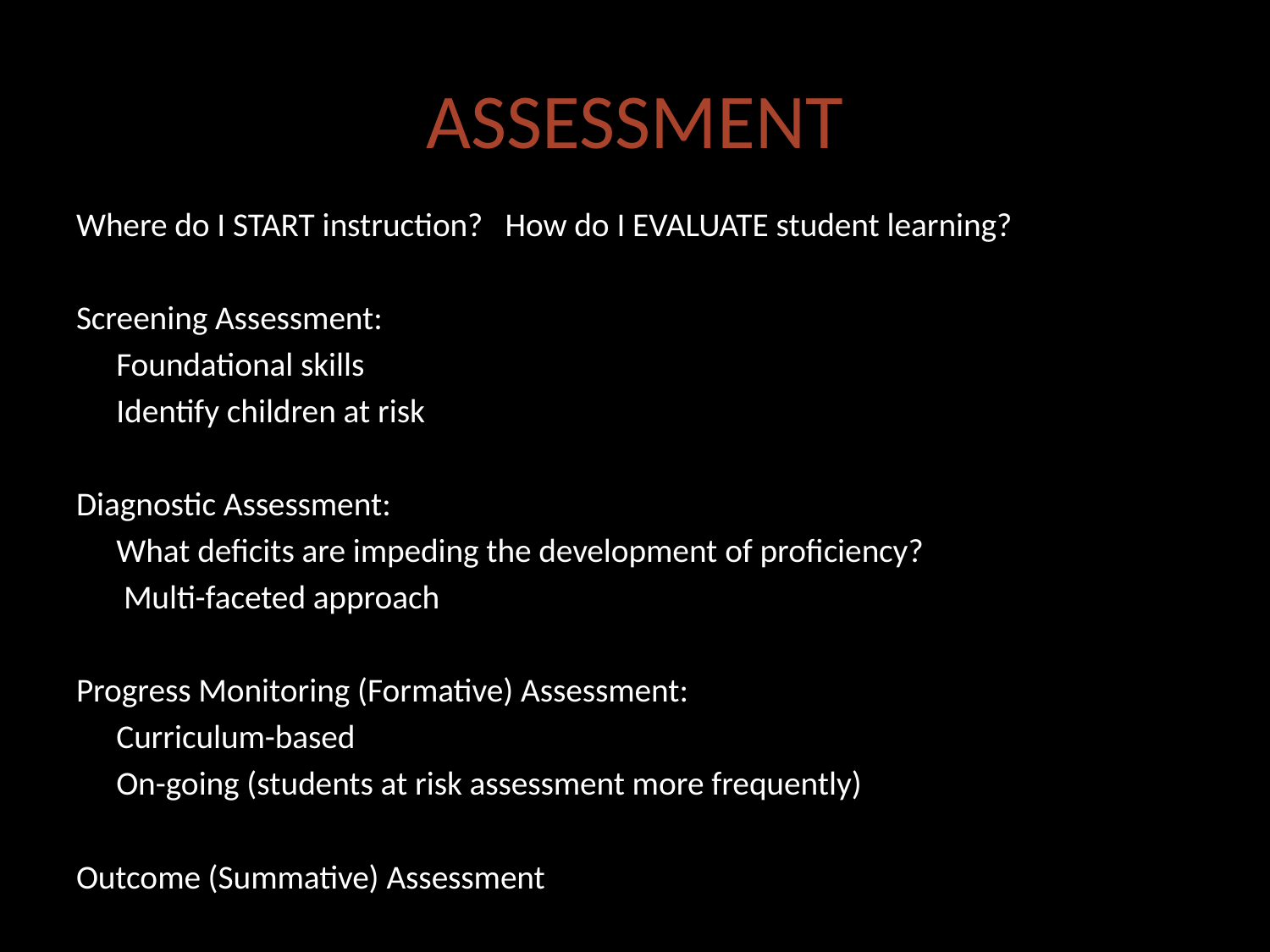

# ASSESSMENT
Where do I START instruction?   How do I EVALUATE student learning?

Screening Assessment:
	Foundational skills
	Identify children at risk

Diagnostic Assessment:
	What deficits are impeding the development of proficiency?
	 Multi-faceted approach

Progress Monitoring (Formative) Assessment:
	Curriculum-based
	On-going (students at risk assessment more frequently)

Outcome (Summative) Assessment